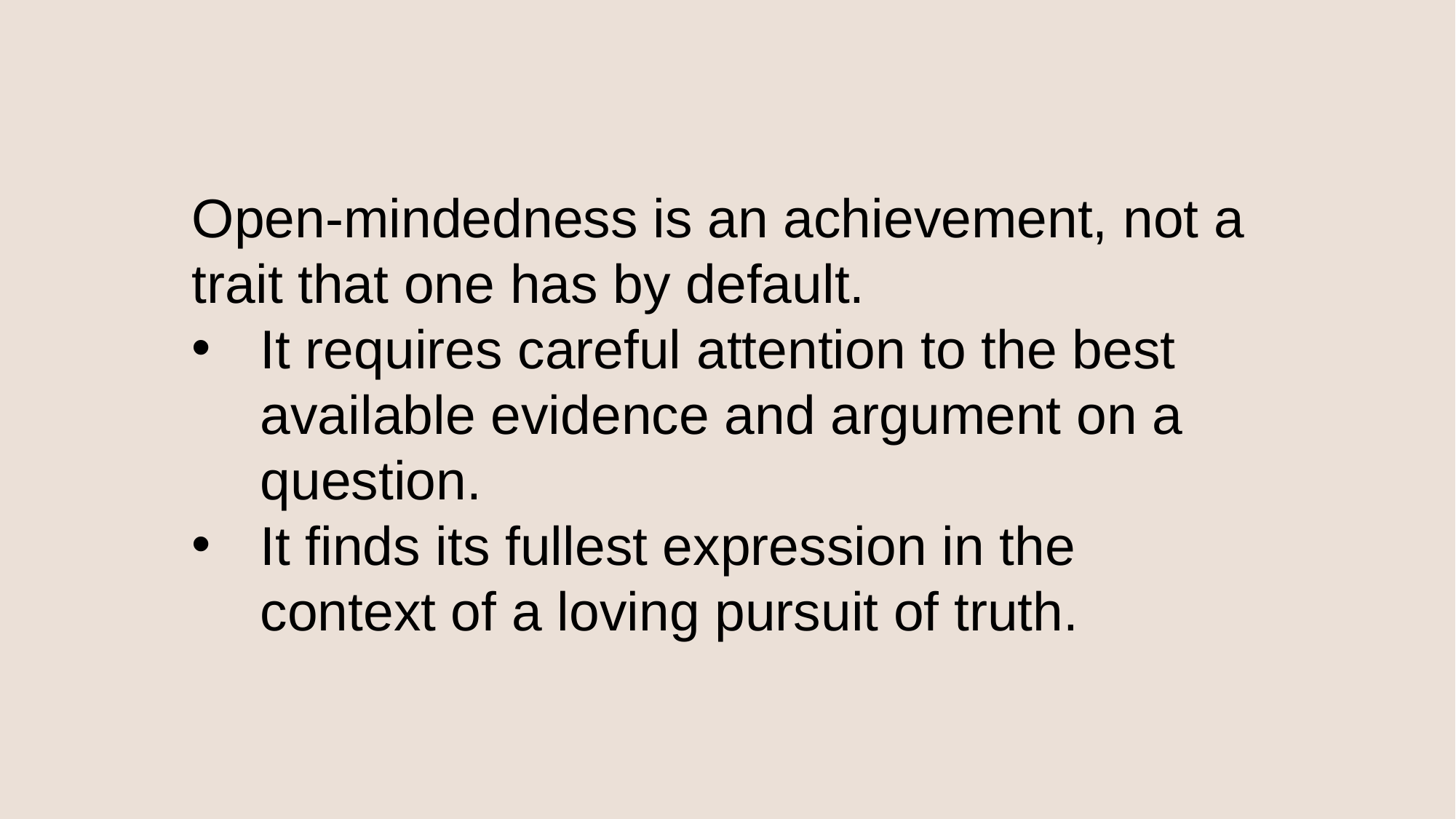

Open-mindedness is an achievement, not a trait that one has by default.
It requires careful attention to the best available evidence and argument on a question.
It finds its fullest expression in the context of a loving pursuit of truth.